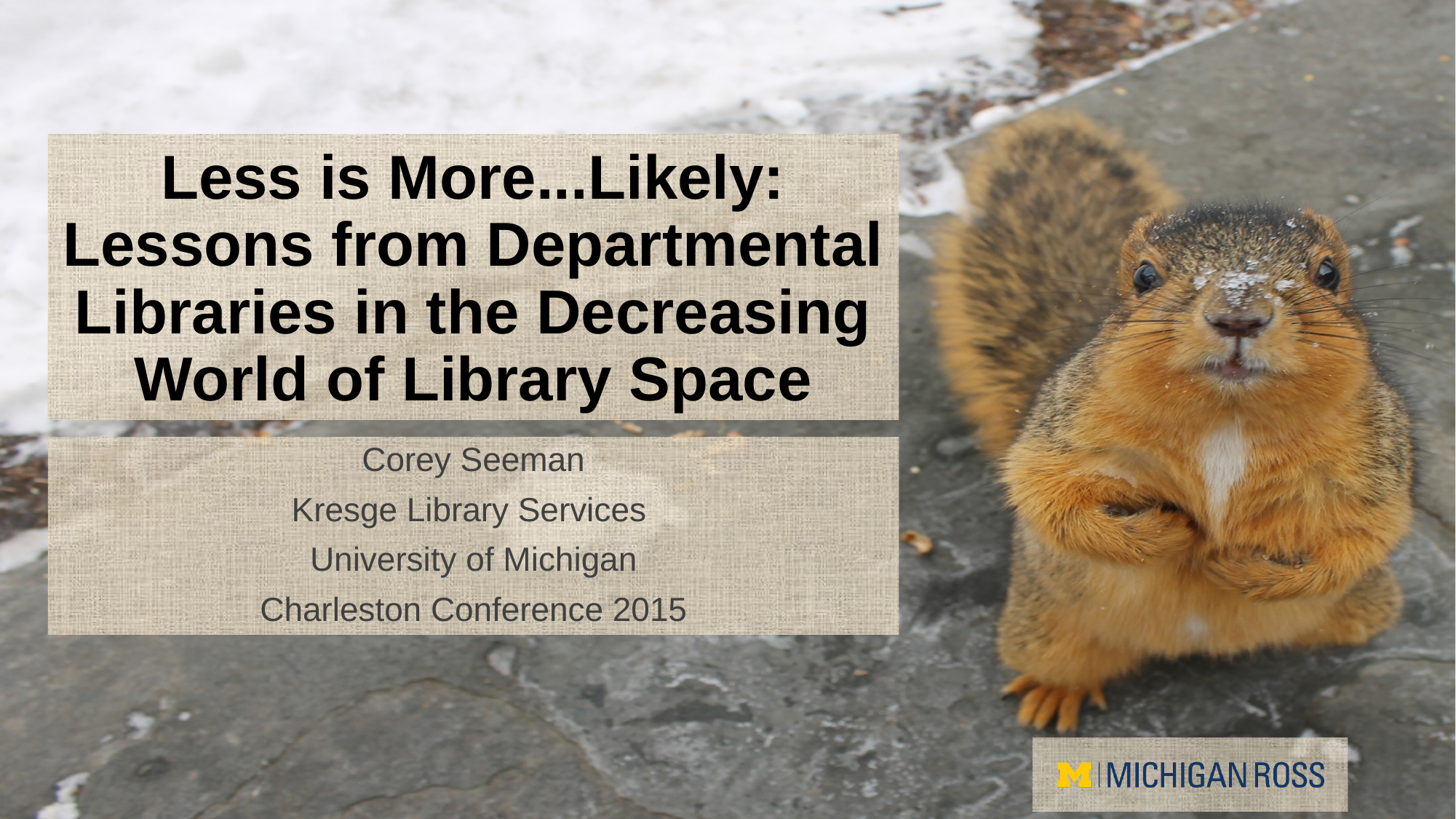

# Less is More...Likely: Lessons from Departmental Libraries in the Decreasing World of Library Space
Corey Seeman
Kresge Library Services
University of Michigan
Charleston Conference 2015